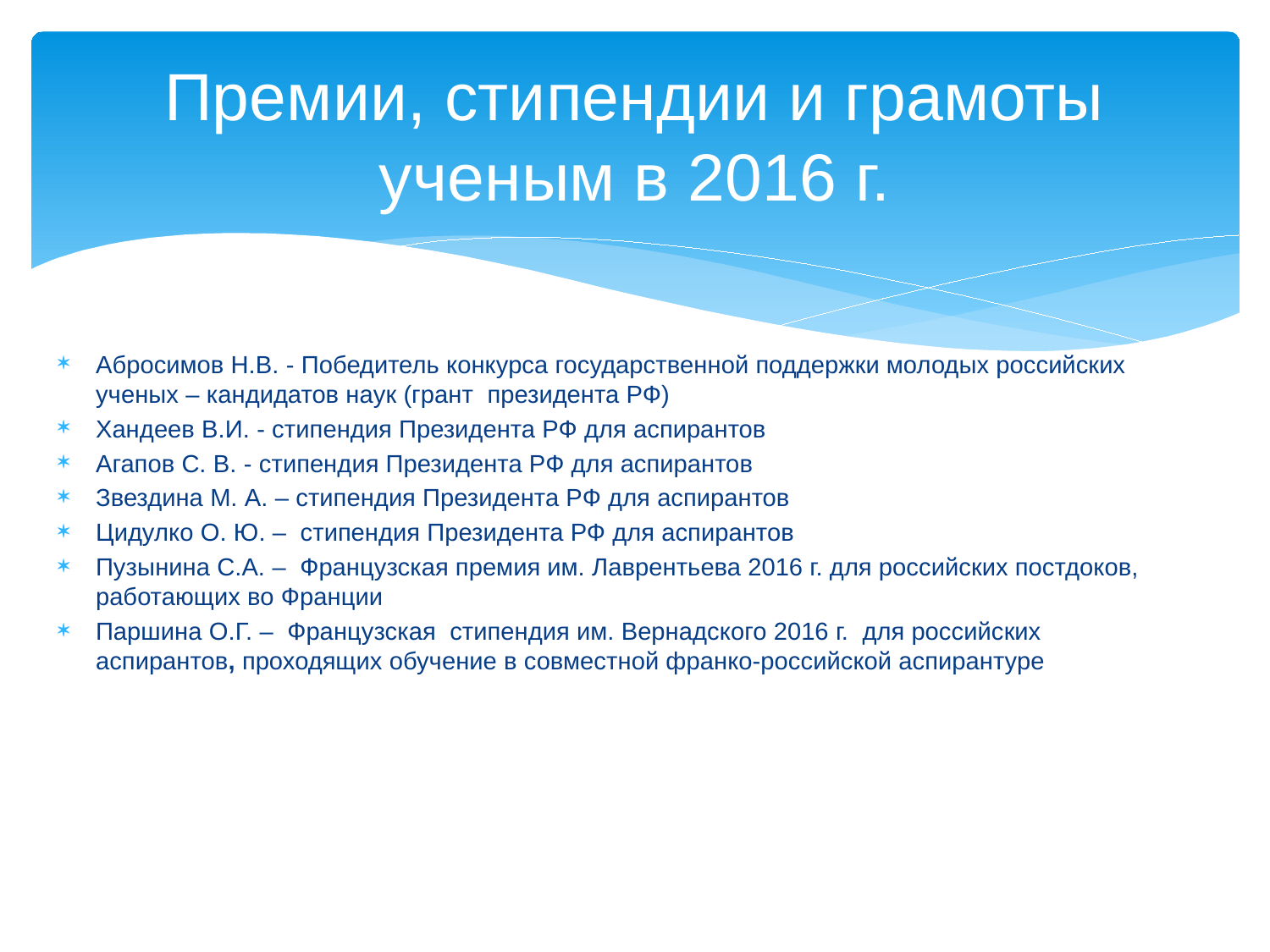

# Премии, стипендии и грамоты ученым в 2016 г.

Абросимов Н.В. - Победитель конкурса государственной поддержки молодых российских ученых – кандидатов наук (грант  президента РФ)
Хандеев В.И. - стипендия Президента РФ для аспирантов
Агапов С. В. - стипендия Президента РФ для аспирантов
Звездина М. А. – стипендия Президента РФ для аспирантов
Цидулко О. Ю. –  стипендия Президента РФ для аспирантов
Пузынина С.А. –  Французская премия им. Лаврентьева 2016 г. для российских постдоков, работающих во Франции
Паршина О.Г. –  Французская  стипендия им. Вернадского 2016 г.  для российских аспирантов, проходящих обучение в совместной франко-российской аспирантуре